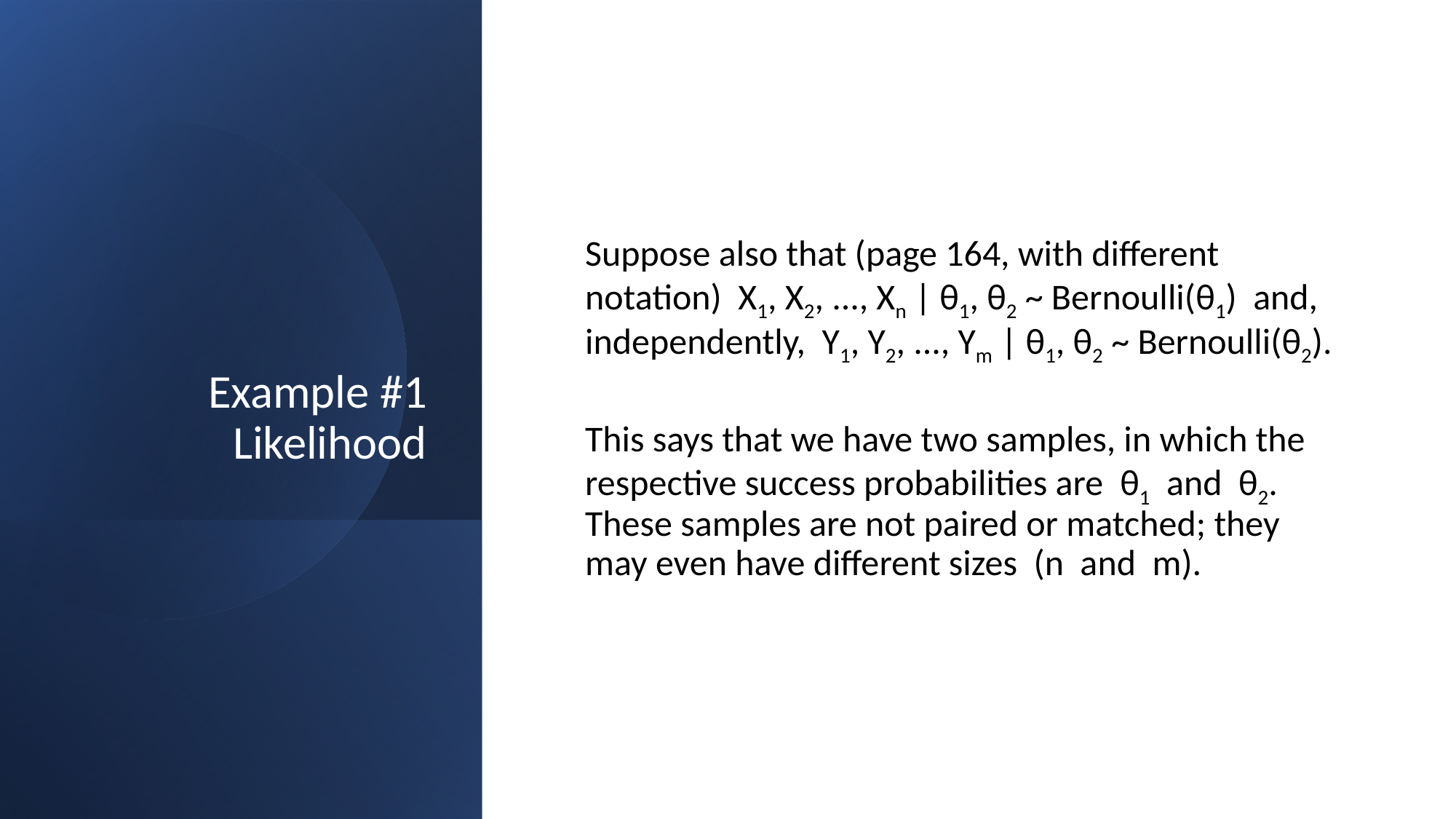

# Example #1 Likelihood
Suppose also that (page 164, with different notation)  X1, X2, ..., Xn | θ1, θ2 ~ Bernoulli(θ1)  and, independently,  Y1, Y2, ..., Ym | θ1, θ2 ~ Bernoulli(θ2).

This says that we have two samples, in which the respective success probabilities are  θ1  and  θ2.  These samples are not paired or matched; they may even have different sizes  (n  and  m).